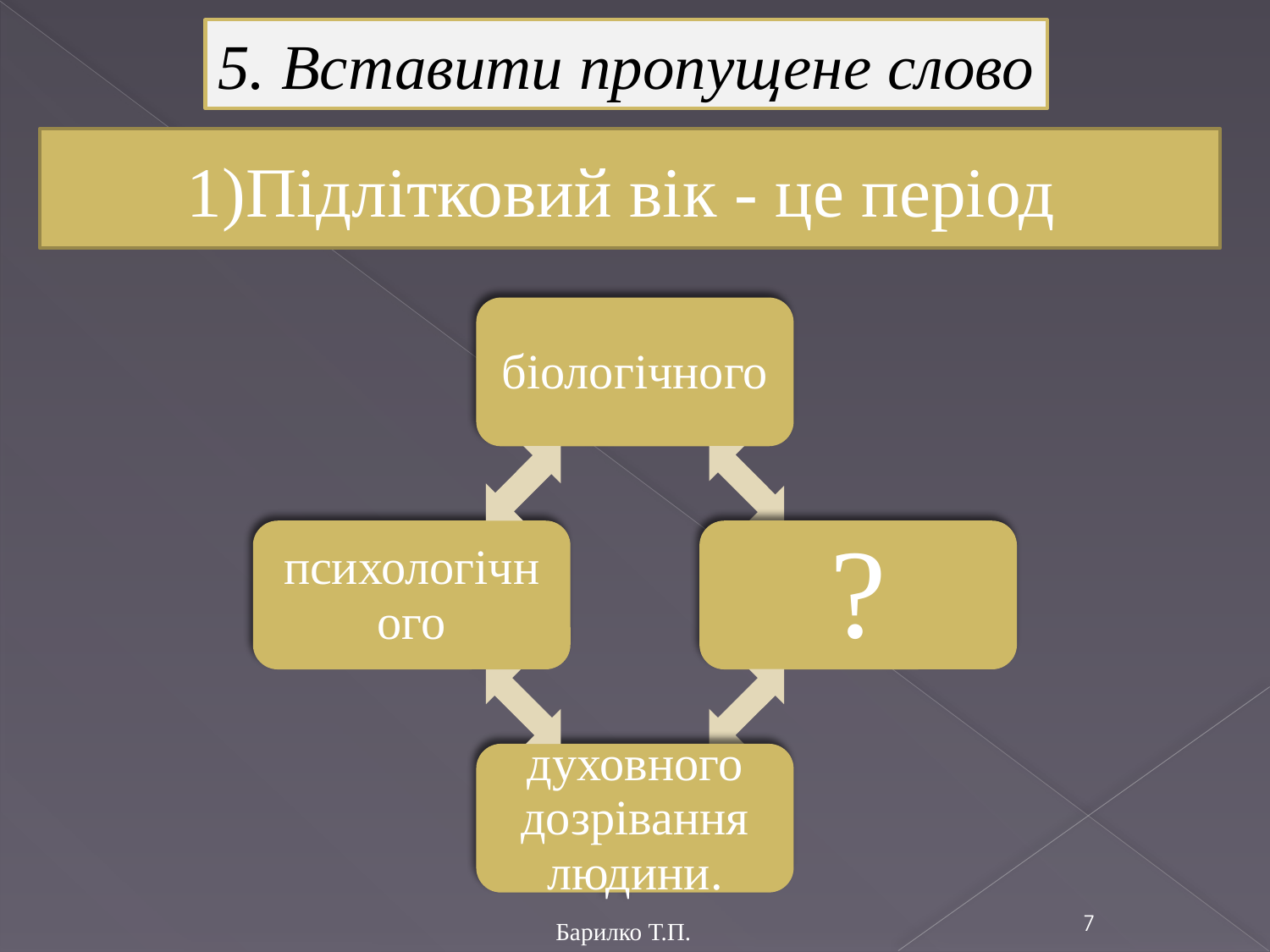

5. Вставити пропущене слово
1)Підлітковий вік - це період
біологічного
психологічного
?
духовного дозрівання людини.
7
Барилко Т.П.